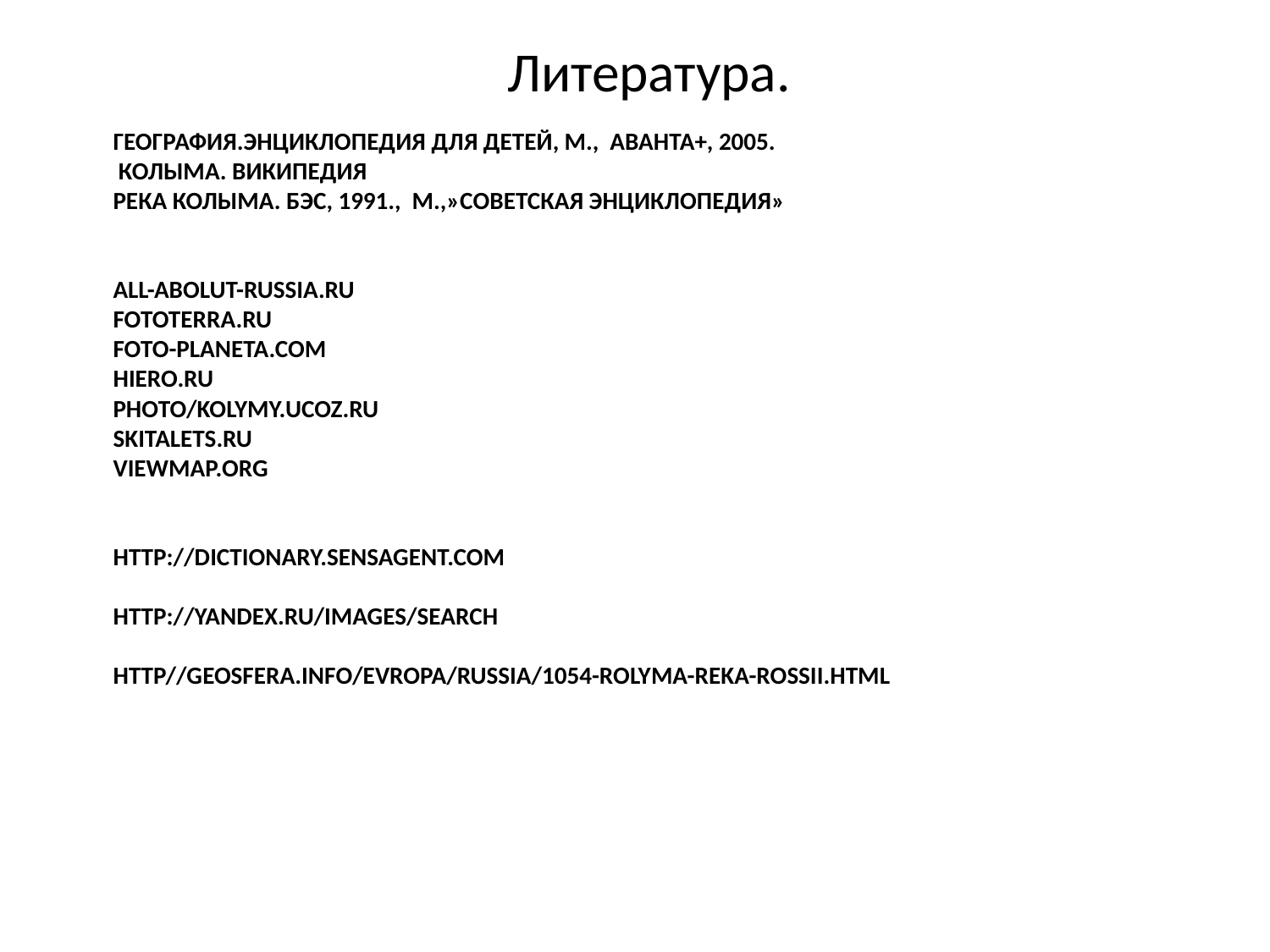

Литература.
# География.Энциклопедия для детей, М.,  Аванта+, 2005. Колыма. Википедия Река Колыма. БЭС, 1991.,  М.,»Советская энциклопедия» all-abolut-russia.ru Fototerra.ru foto-planeta.com hiero.ru photo/kolymy.ucoz.ru skitalets.ru viewmap.org http://dictionary.sensagent.com http://yandex.ru/images/search http//geosfera.info/evropa/russia/1054-rolyma-reka-rossii.html